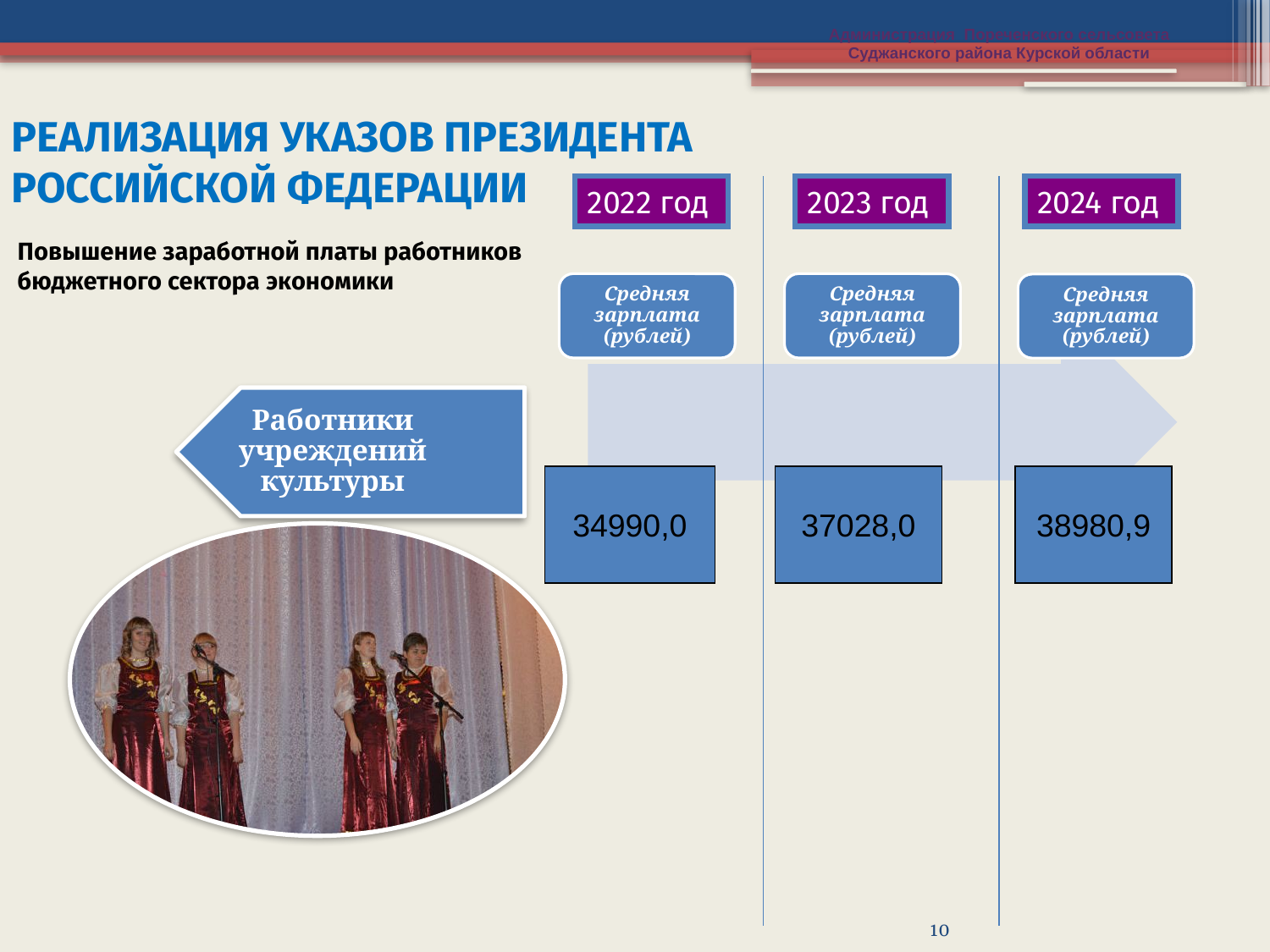

Администрация  Пореченского сельсовета Суджанского района Курской области
Реализация указов Президента
Российской Федерации
2022 год
2023 год
2024 год
Повышение заработной платы работников бюджетного сектора экономики

Средняя зарплата (рублей)

Средняя зарплата (рублей)

Средняя зарплата (рублей)

Работники учреждений культуры
34990,0
37028,0
38980,9
10